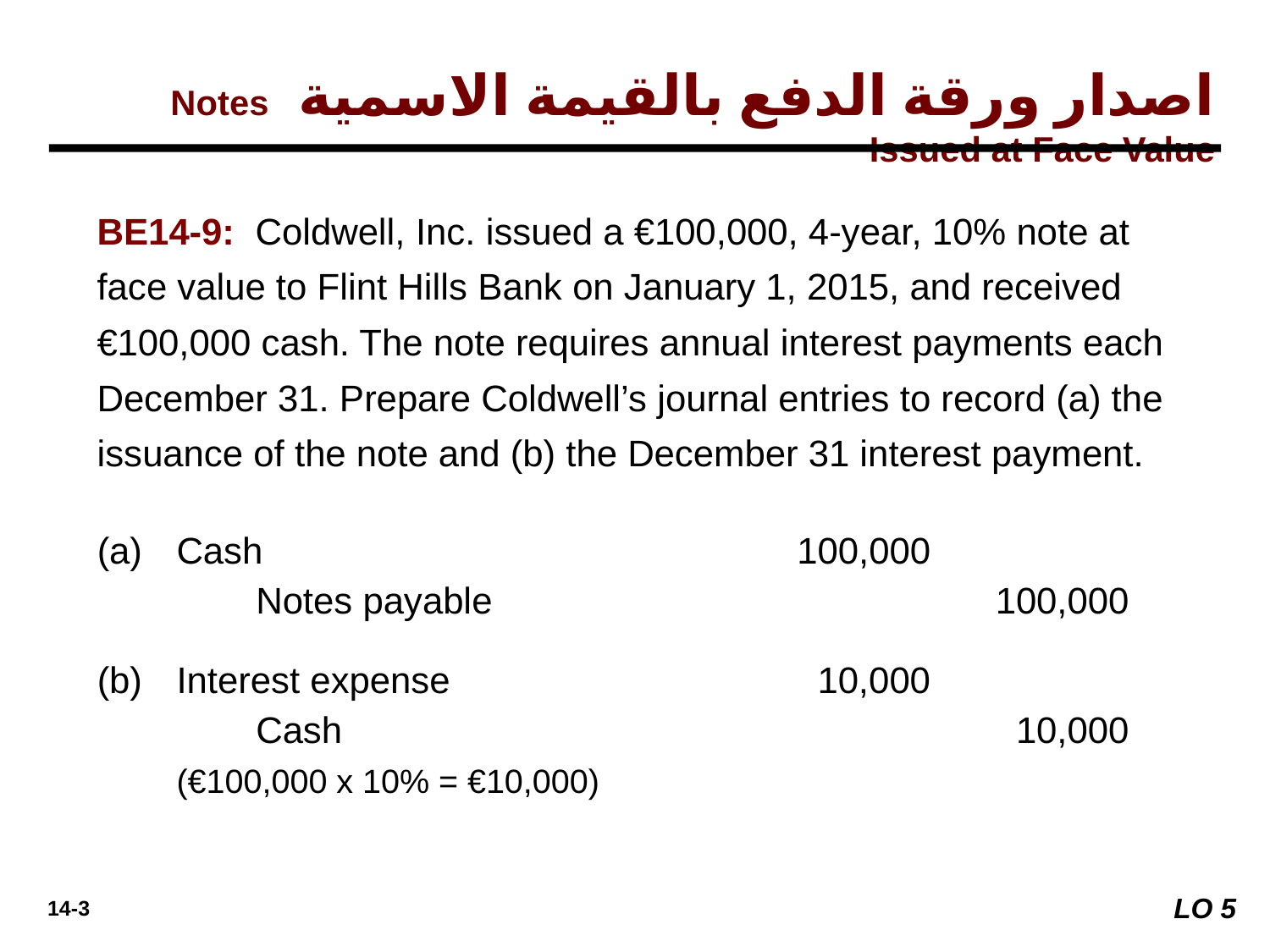

اصدار ورقة الدفع بالقيمة الاسمية  Notes Issued at Face Value

BE14-9:  Coldwell, Inc. issued a €100,000, 4-year, 10% note at face value to Flint Hills Bank on January 1, 2015, and received €100,000 cash. The note requires annual interest payments each December 31. Prepare Coldwell’s journal entries to record (a) the issuance of the note and (b) the December 31 interest payment.
(a)	Cash  	100,000
		Notes payable		100,000
(b)	Interest expense	10,000
		Cash		10,000
	(€100,000 x 10% = €10,000)
LO 5